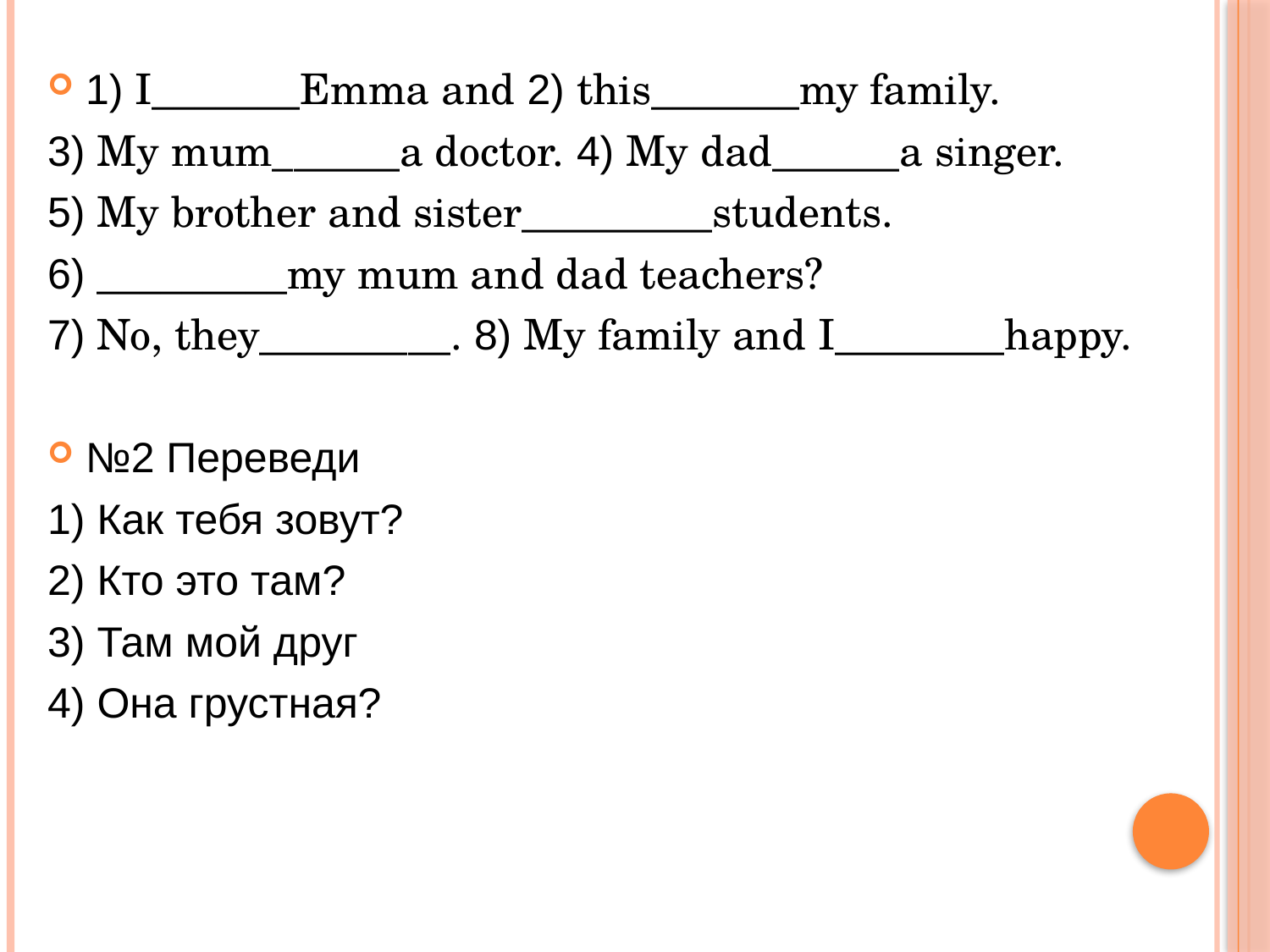

1) I_______Emma and 2) this_______my family.
3) My mum______a doctor. 4) My dad______a singer.
5) My brother and sister_________students.
6) _________my mum and dad teachers?
7) No, they_________. 8) My family and I________happy.

№2 Переведи
1) Как тебя зовут?
2) Кто это там?
3) Там мой друг
4) Она грустная?